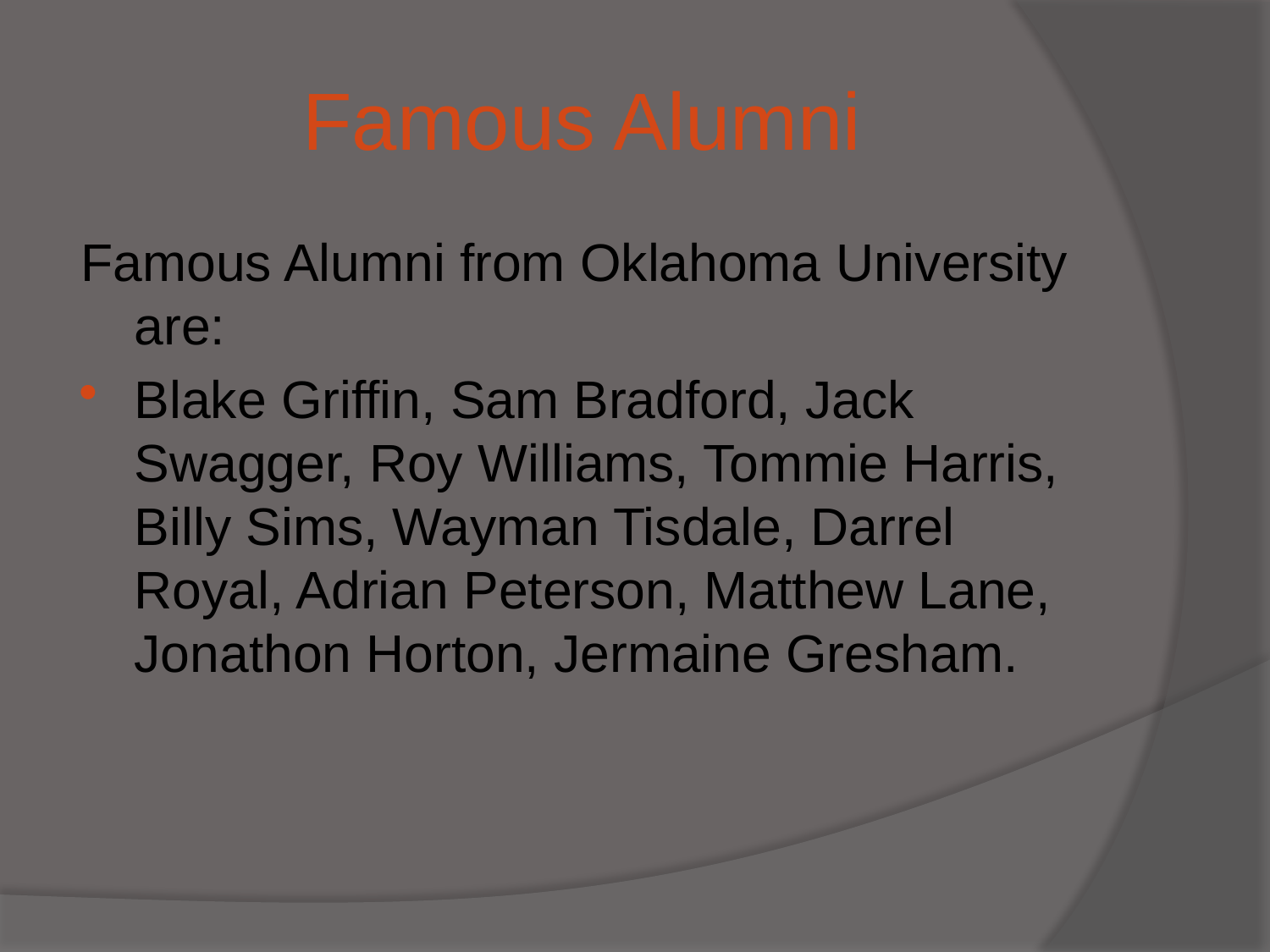

# Famous Alumni
Famous Alumni from Oklahoma University are:
Blake Griffin, Sam Bradford, Jack Swagger, Roy Williams, Tommie Harris, Billy Sims, Wayman Tisdale, Darrel Royal, Adrian Peterson, Matthew Lane, Jonathon Horton, Jermaine Gresham.